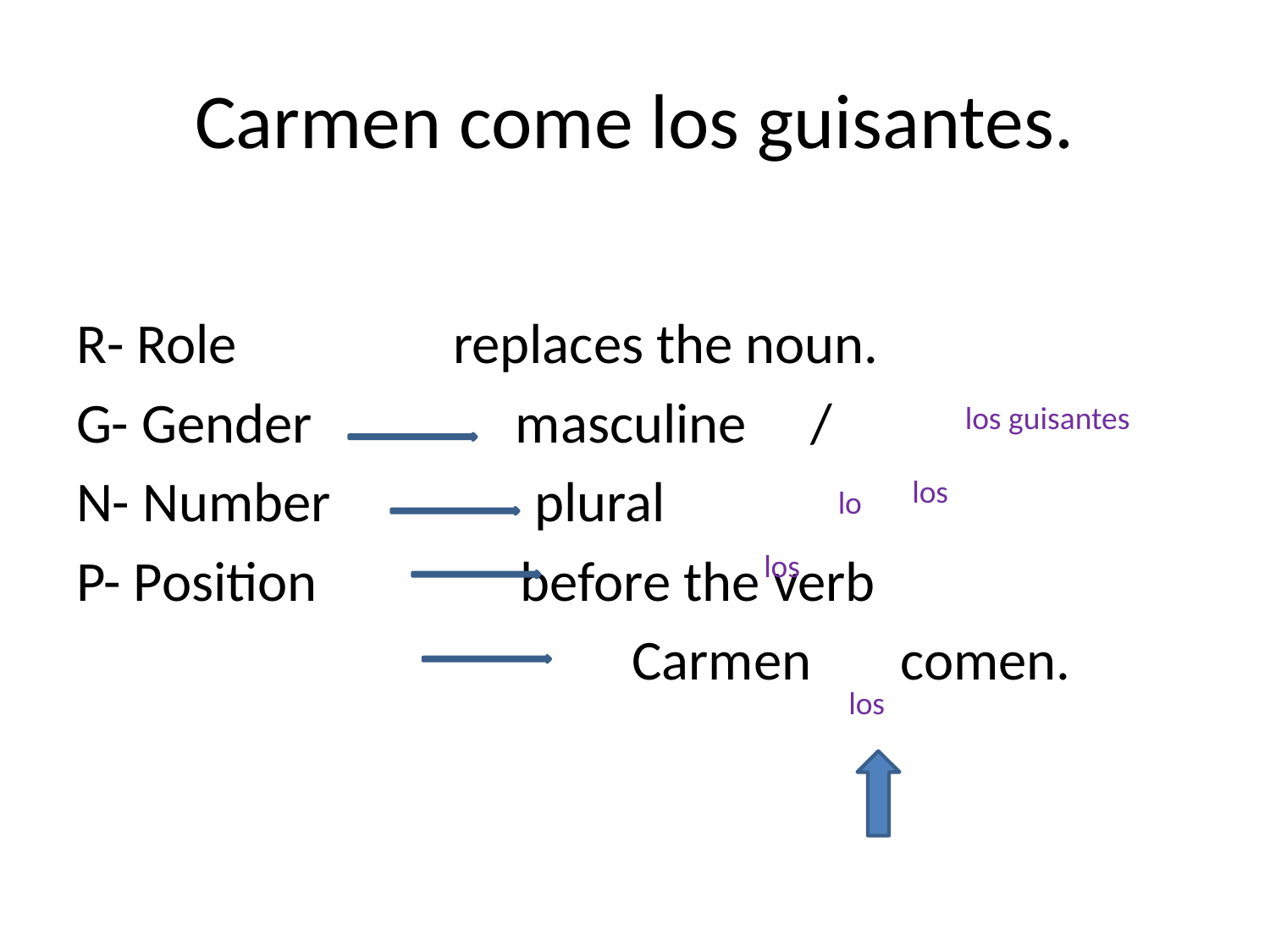

# Carmen come los guisantes.

R- Role                 replaces the noun.
G- Gender                masculine     /
N- Number                plural
P- Position                before the verb
					Carmen       comen.

los guisantes

los
lo

los

los